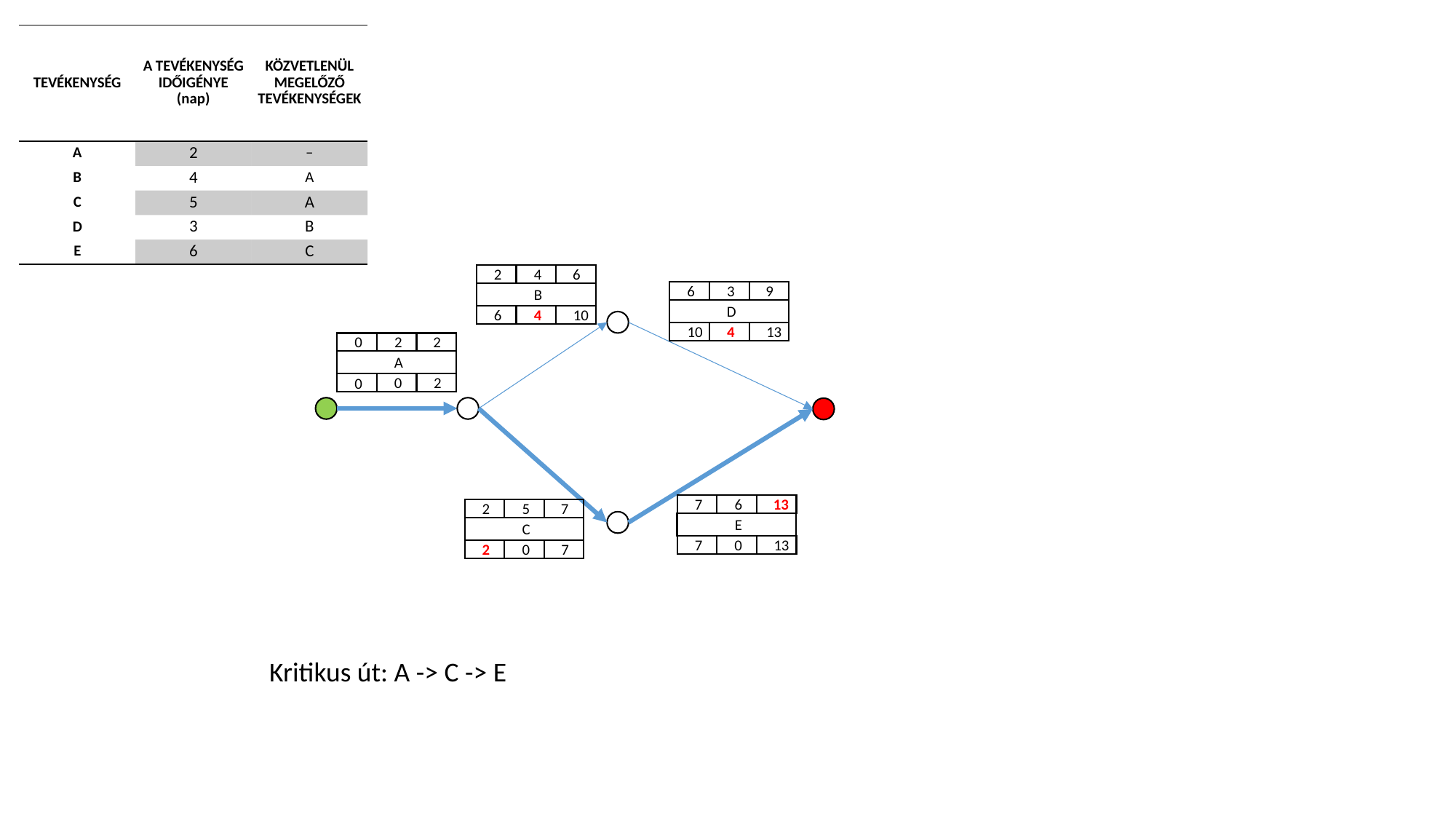

| TEVÉKENYSÉG | A TEVÉKENYSÉG IDŐIGÉNYE (nap) | KÖZVETLENÜL MEGELŐZŐ TEVÉKENYSÉGEK |
| --- | --- | --- |
| A | 2 | – |
| B | 4 | A |
| C | 5 | A |
| D | 3 | B |
| E | 6 | C |
2
4
6

B
4
10
6
6
3
9

D
4
13
10

0
2
2

A
0
2
0

7
6
13

E
0
13
7
2
5
7

C
0
7
2

Kritikus út: A -> C -> E